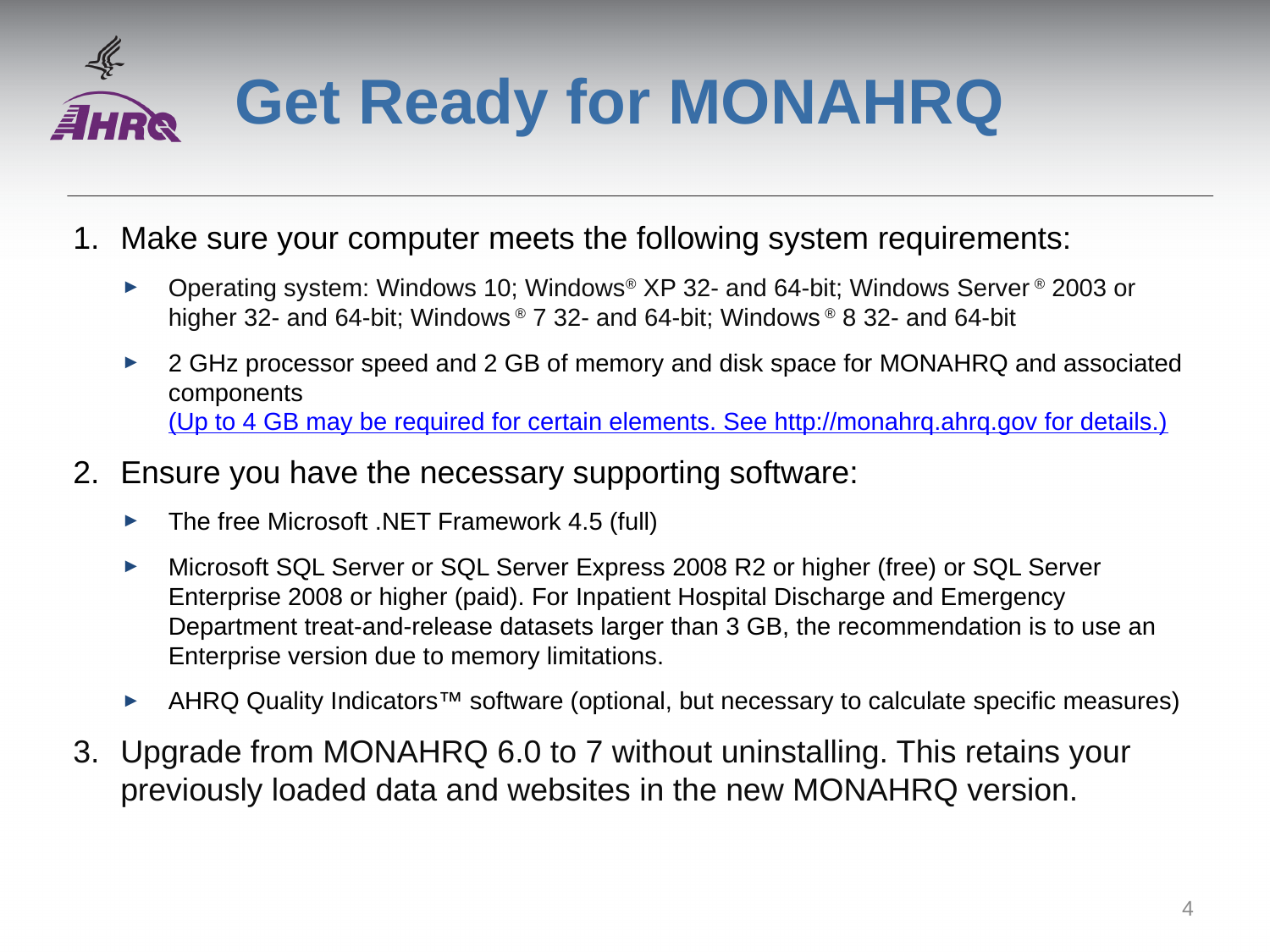

# Get Ready for MONAHRQ
Make sure your computer meets the following system requirements:
Operating system: Windows 10; Windows® XP 32- and 64-bit; Windows Server ® 2003 or higher 32- and 64-bit; Windows ® 7 32- and 64-bit; Windows ® 8 32- and 64-bit
2 GHz processor speed and 2 GB of memory and disk space for MONAHRQ and associated components (Up to 4 GB may be required for certain elements. See http://monahrq.ahrq.gov for details.)
Ensure you have the necessary supporting software:
The free Microsoft .NET Framework 4.5 (full)
Microsoft SQL Server or SQL Server Express 2008 R2 or higher (free) or SQL Server Enterprise 2008 or higher (paid). For Inpatient Hospital Discharge and Emergency Department treat-and-release datasets larger than 3 GB, the recommendation is to use an Enterprise version due to memory limitations.
AHRQ Quality Indicators™ software (optional, but necessary to calculate specific measures)
Upgrade from MONAHRQ 6.0 to 7 without uninstalling. This retains your previously loaded data and websites in the new MONAHRQ version.
4